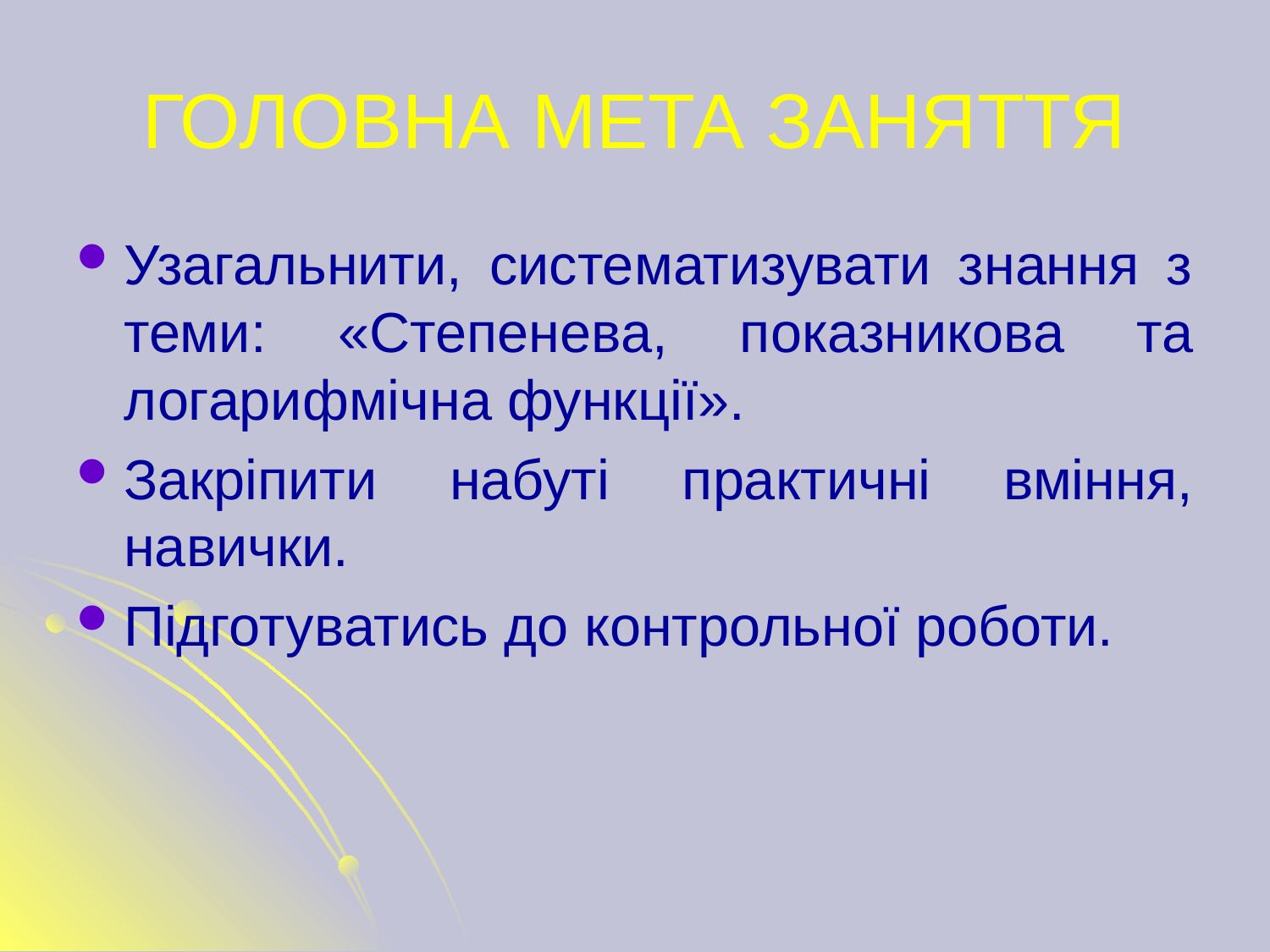

# ГОЛОВНА МЕТА ЗАНЯТТЯ
Узагальнити, систематизувати знання з теми: «Степенева, показникова та логарифмічна функції».
Закріпити набуті практичні вміння, навички.
Підготуватись до контрольної роботи.